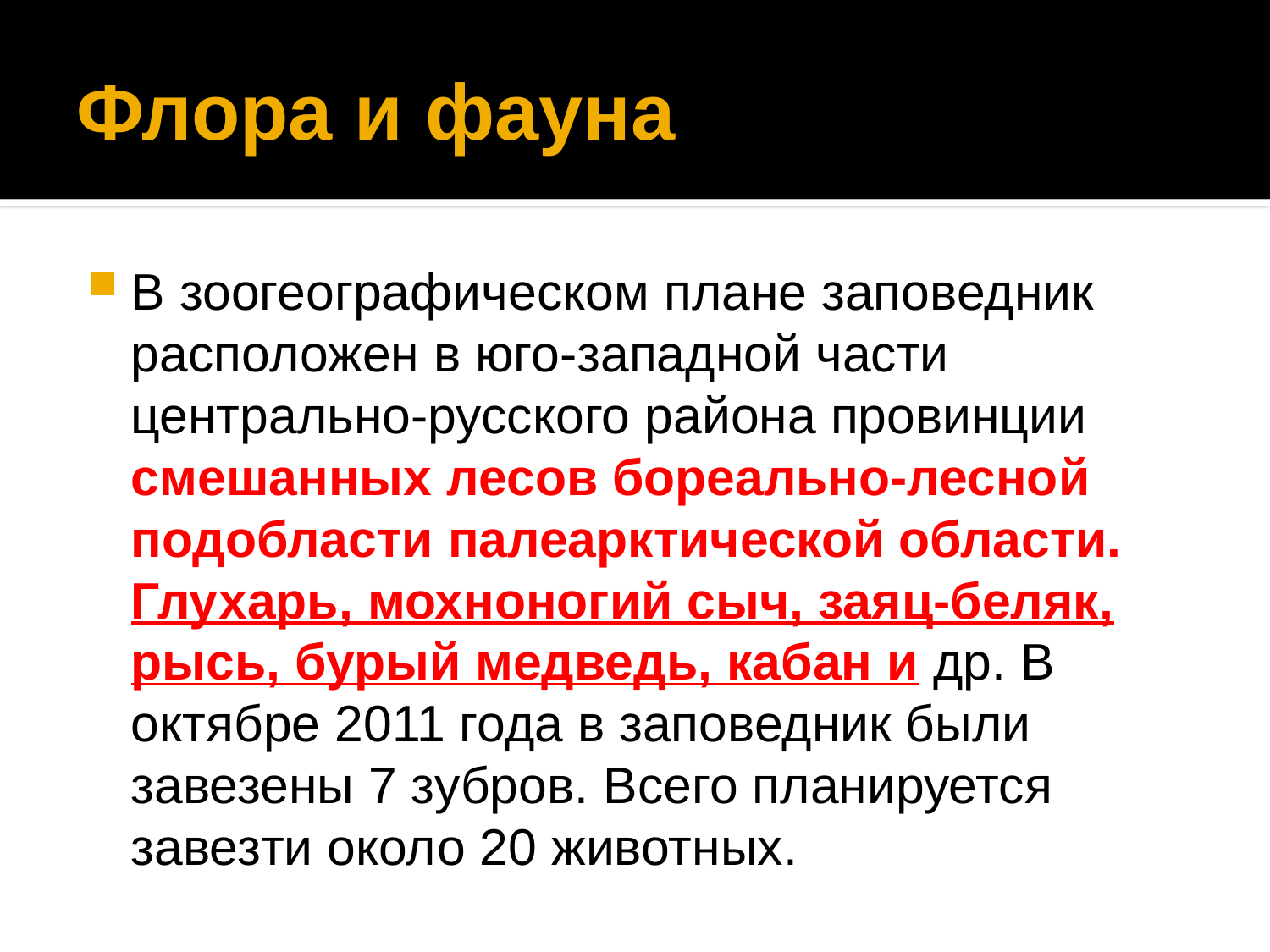

# Флора и фауна
В зоогеографическом плане заповедник расположен в юго-западной части центрально-русского района провинции смешанных лесов бореально-лесной подобласти палеарктической области. Глухарь, мохноногий сыч, заяц-беляк, рысь, бурый медведь, кабан и др. В октябре 2011 года в заповедник были завезены 7 зубров. Всего планируется завезти около 20 животных.